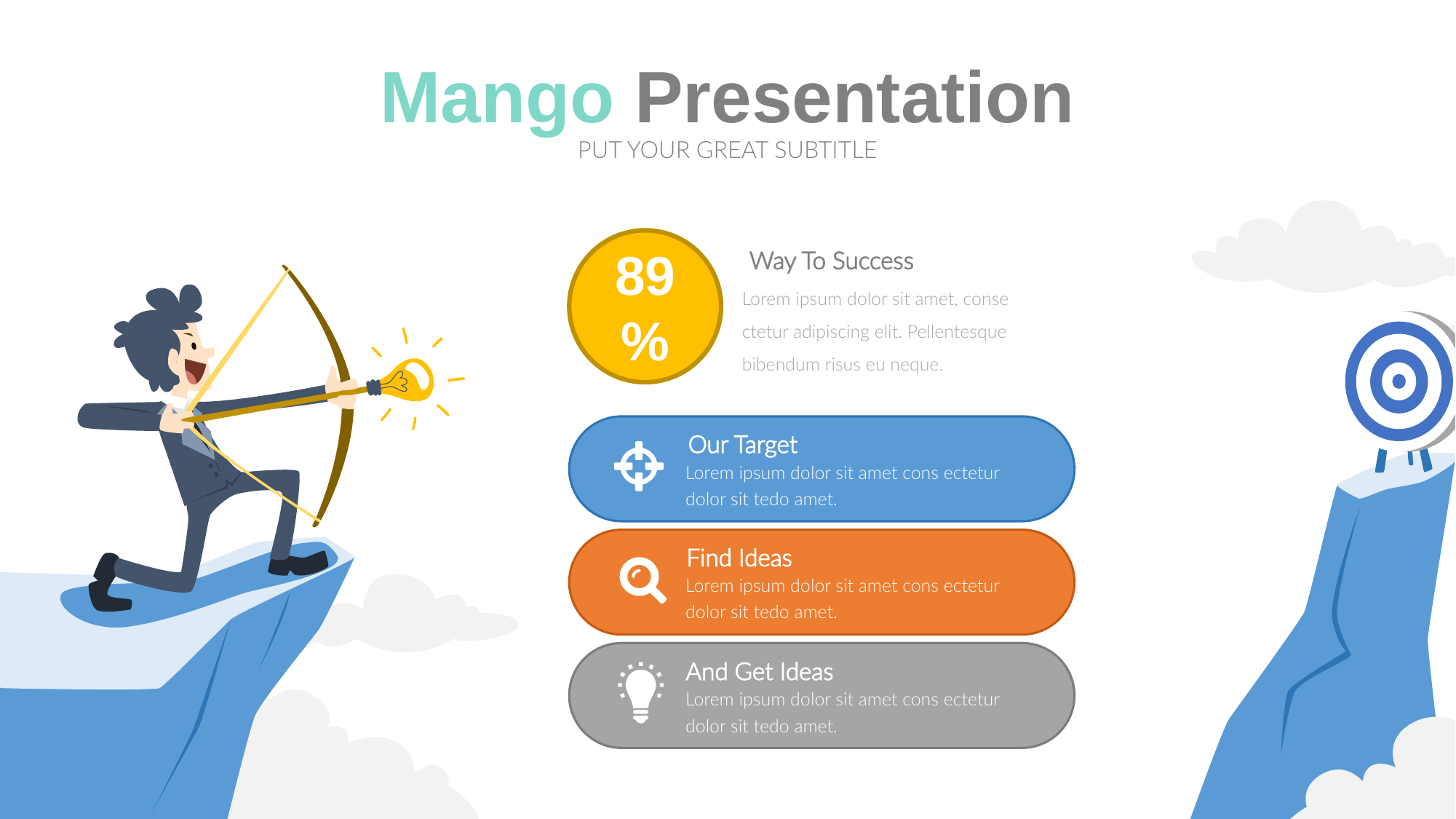

Mango Presentation
PUT YOUR GREAT SUBTITLE

89%
Way To Success
Lorem ipsum dolor sit amet, conse ctetur adipiscing elit. Pellentesque bibendum risus eu neque.

Our Target

Lorem ipsum dolor sit amet cons ectetur dolor sit tedo amet.

Find Ideas

Lorem ipsum dolor sit amet cons ectetur dolor sit tedo amet.

And Get Ideas

Lorem ipsum dolor sit amet cons ectetur dolor sit tedo amet.